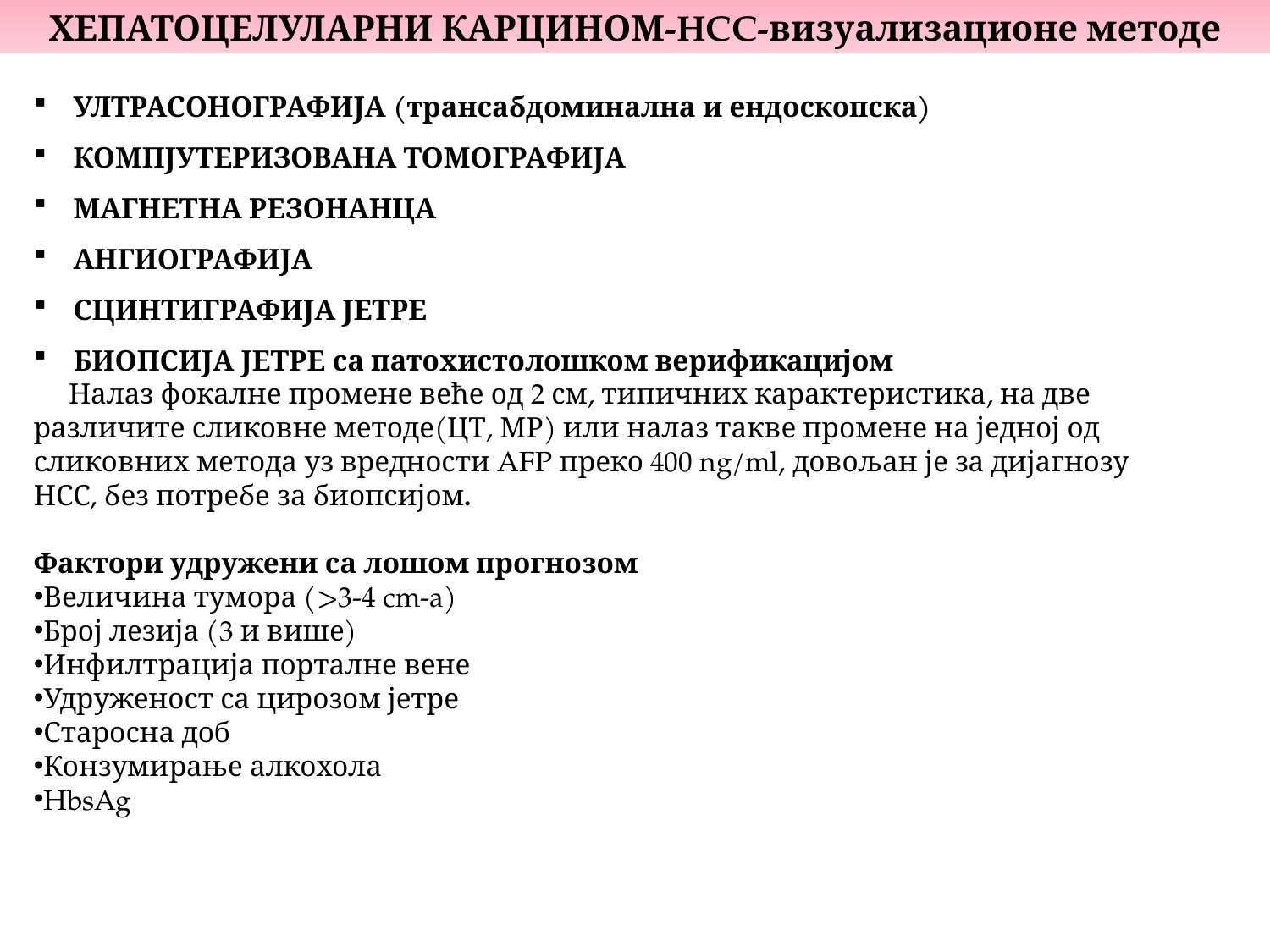

ХЕПАТОЦЕЛУЛАРНИ КАРЦИНОМ-HCC-визуализационе методе
УЛТРАСОНОГРАФИЈА (трансабдоминална и ендоскопска)
КОМПЈУТЕРИЗОВАНА ТОМОГРАФИЈА
МАГНЕТНА РЕЗОНАНЦА
АНГИОГРАФИЈА
СЦИНТИГРАФИЈА ЈЕТРЕ
БИОПСИЈА ЈЕТРЕ са патохистолошком верификацијом
     Налаз фокалне промене веће од 2 см, типичних карактеристика, на две различите сликовне методе(ЦТ, МР) или налаз такве промене на једној од сликовних метода уз вредности AFP преко 400 ng/ml, довољан је за дијагнозу НСС, без потребе за биопсијом.

Фактори удружени са лошом прогнозом
Величина тумора (>3-4 cm-a)
Број лезија (3 и више)
Инфилтрација порталне вене
Удруженост са цирозом јетре
Старосна доб
Конзумирање алкохола
HbsAg